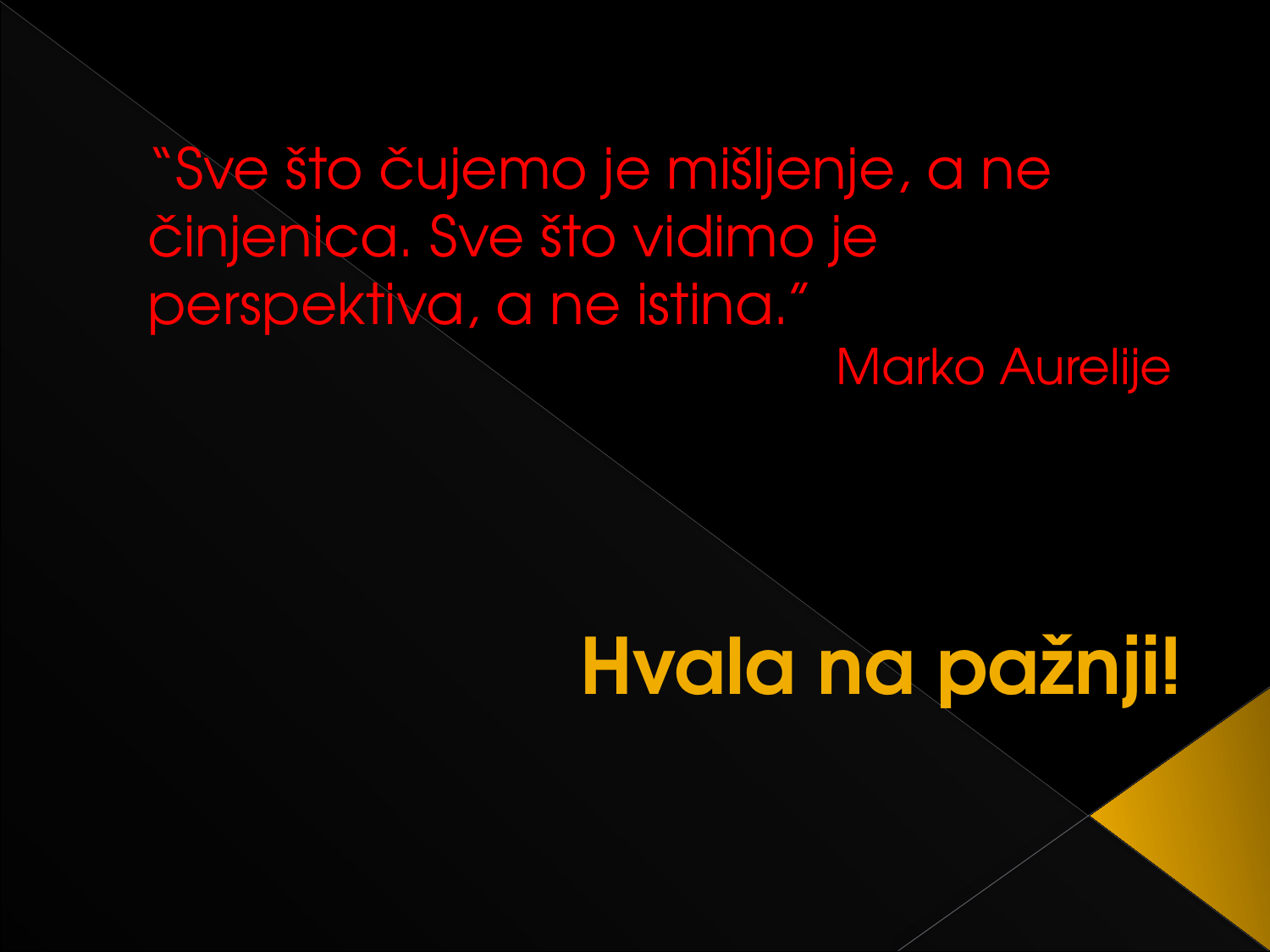

# Hvala na pažnji!
“Sve što čujemo je mišljenje, a ne činjenica. Sve što vidimo je perspektiva, a ne istina.”
Marko Aurelije